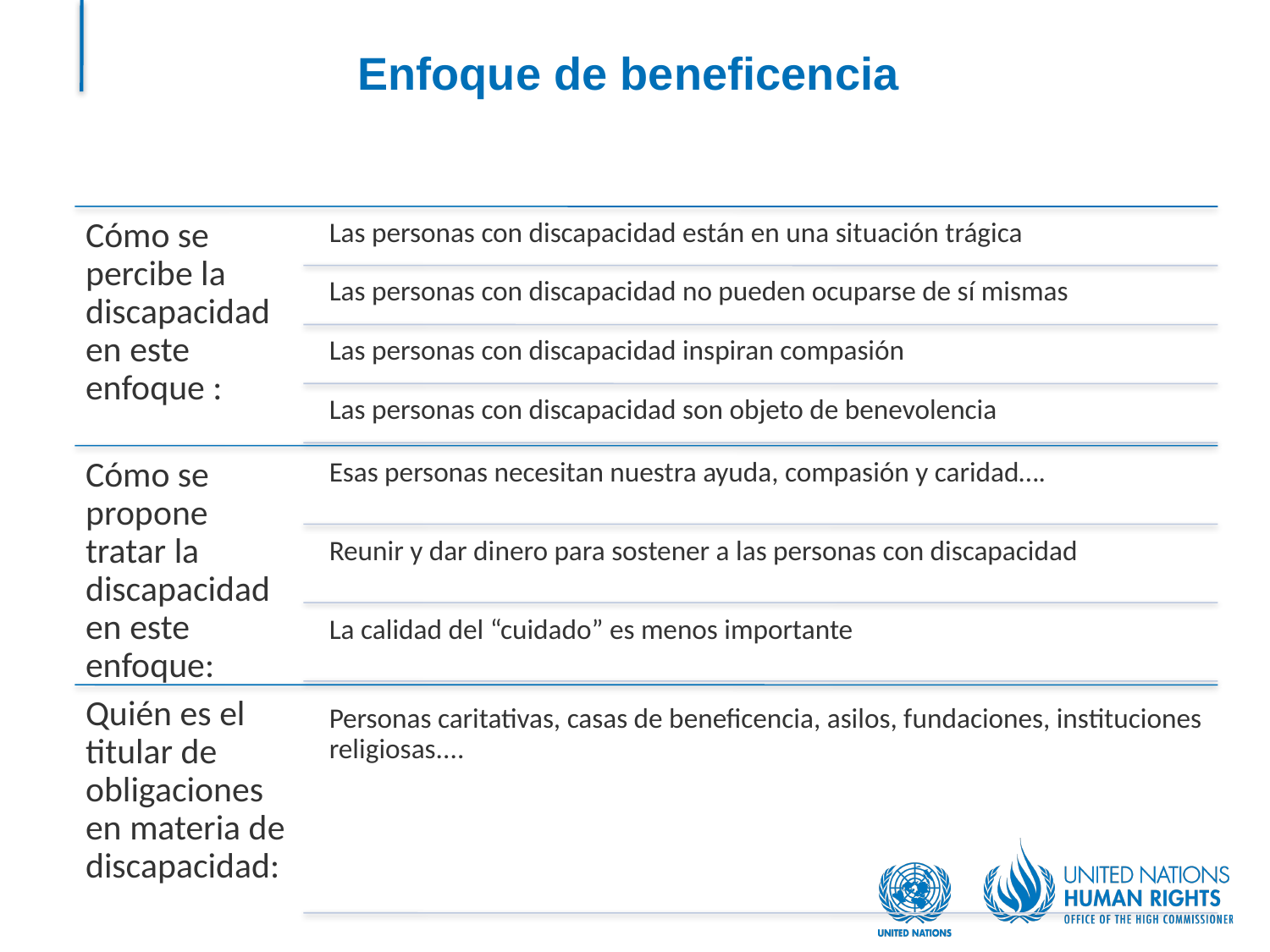

# Enfoque de beneficencia
Cómo se percibe la discapacidad en este enfoque :
Las personas con discapacidad están en una situación trágica
Las personas con discapacidad no pueden ocuparse de sí mismas
Las personas con discapacidad inspiran compasión
Las personas con discapacidad son objeto de benevolencia
Cómo se propone tratar la discapacidad en este enfoque:
Esas personas necesitan nuestra ayuda, compasión y caridad….
Reunir y dar dinero para sostener a las personas con discapacidad
La calidad del “cuidado” es menos importante
Quién es el titular de obligaciones en materia de discapacidad:
Personas caritativas, casas de beneficencia, asilos, fundaciones, instituciones religiosas....